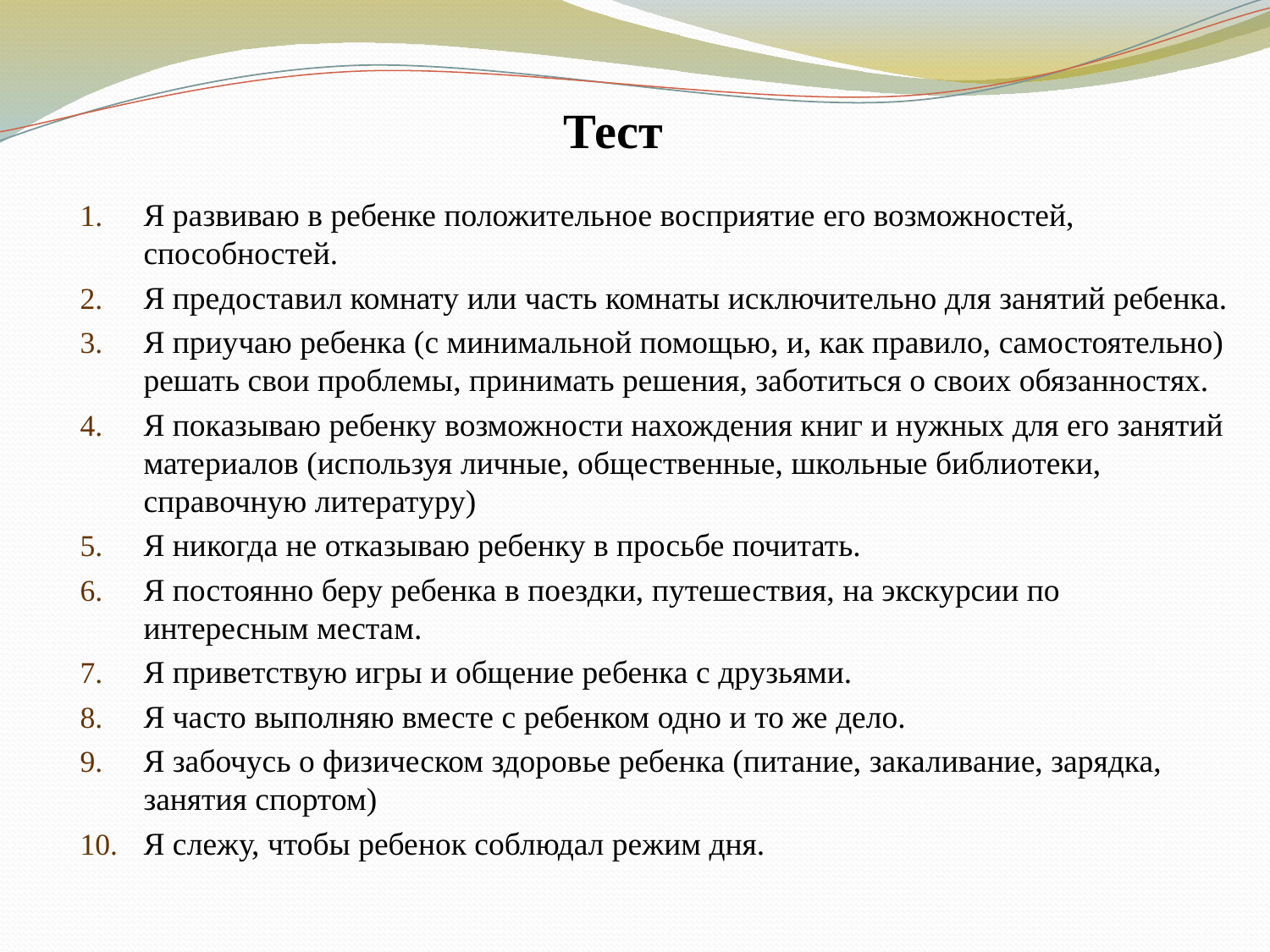

# Тест
Я развиваю в ребенке положительное восприятие его возможностей, способностей.
Я предоставил комнату или часть комнаты исключительно для занятий ребенка.
Я приучаю ребенка (с минимальной помощью, и, как правило, самостоятельно) решать свои проблемы, принимать решения, заботиться о своих обязанностях.
Я показываю ребенку возможности нахождения книг и нужных для его занятий материалов (используя личные, общественные, школьные библиотеки, справочную литературу)
Я никогда не отказываю ребенку в просьбе почитать.
Я постоянно беру ребенка в поездки, путешествия, на экскурсии по интересным местам.
Я приветствую игры и общение ребенка с друзьями.
Я часто выполняю вместе с ребенком одно и то же дело.
Я забочусь о физическом здоровье ребенка (питание, закаливание, зарядка, занятия спортом)
Я слежу, чтобы ребенок соблюдал режим дня.